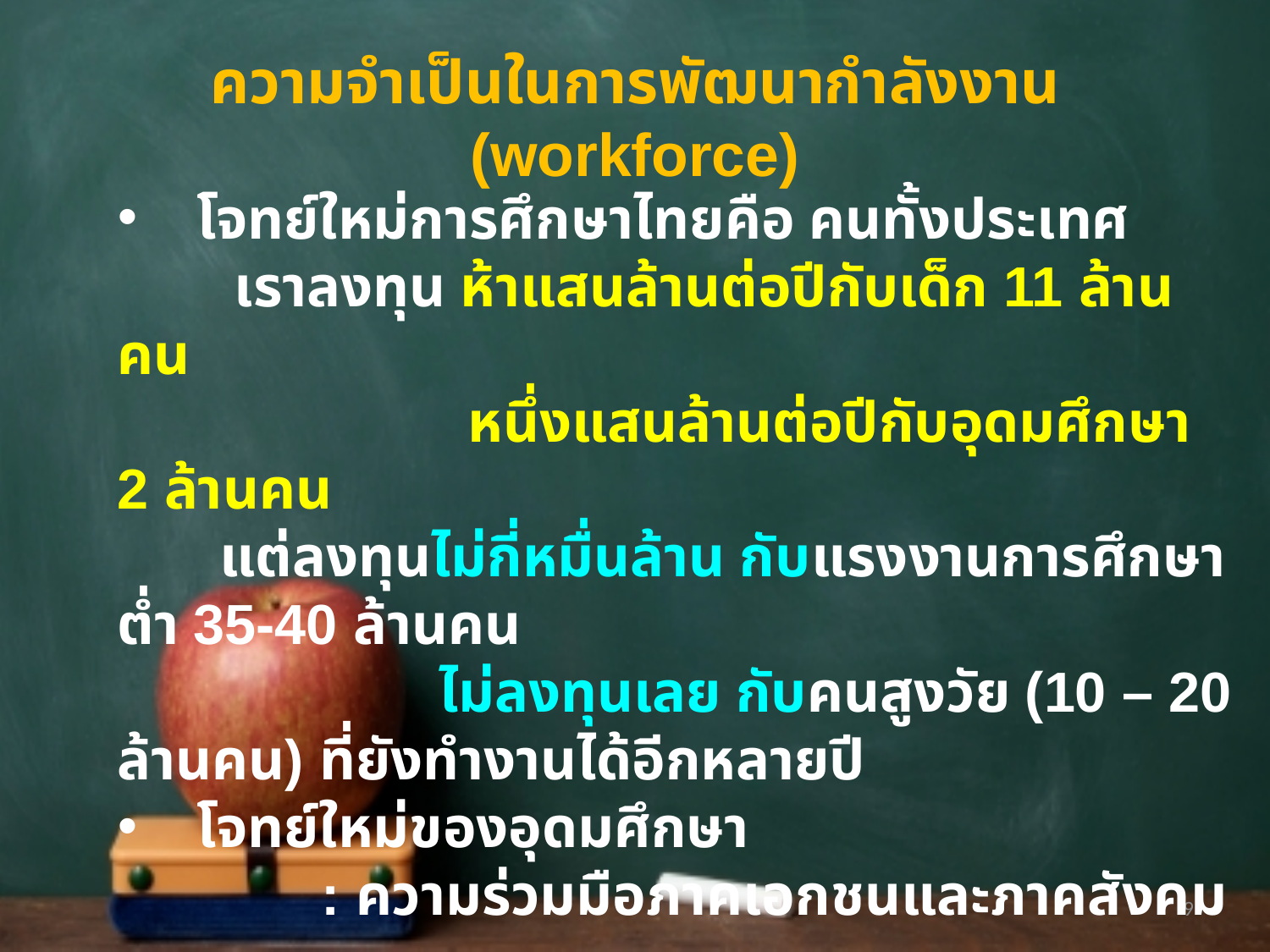

# ความจำเป็นในการพัฒนากำลังงาน (workforce)
โจทย์ใหม่การศึกษาไทยคือ คนทั้งประเทศ
        เราลงทุน ห้าแสนล้านต่อปีกับเด็ก 11 ล้านคน
                        หนึ่งแสนล้านต่อปีกับอุดมศึกษา 2 ล้านคน
       แต่ลงทุนไม่กี่หมื่นล้าน กับแรงงานการศึกษาต่ำ 35-40 ล้านคน
                      ไม่ลงทุนเลย กับคนสูงวัย (10 – 20 ล้านคน) ที่ยังทำงานได้อีกหลายปี
โจทย์ใหม่ของอุดมศึกษา
             : ความร่วมมือภาคเอกชนและภาคสังคม
	 : ระดับพื้นที่  จังหวัด  กลุ่มจังหวัด  (area-based approach)
	 : บนฐานวิสัยทัศน์การพัฒนาเศรษฐกิจของแต่ละพื้นที่
9